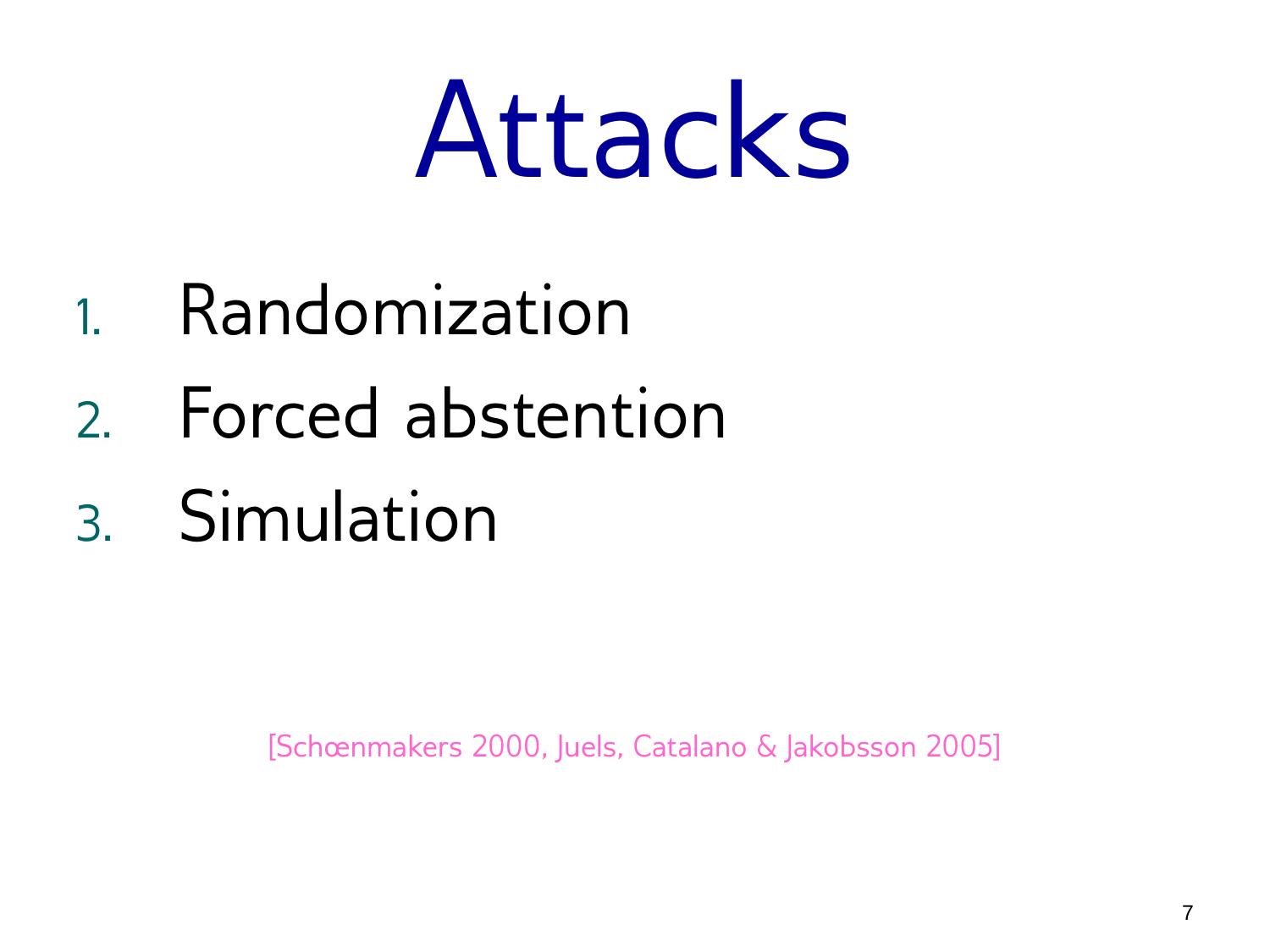

# Attacks
Randomization
Forced abstention
Simulation

[Schoenmakers 2000, Juels, Catalano & Jakobsson 2005]
7